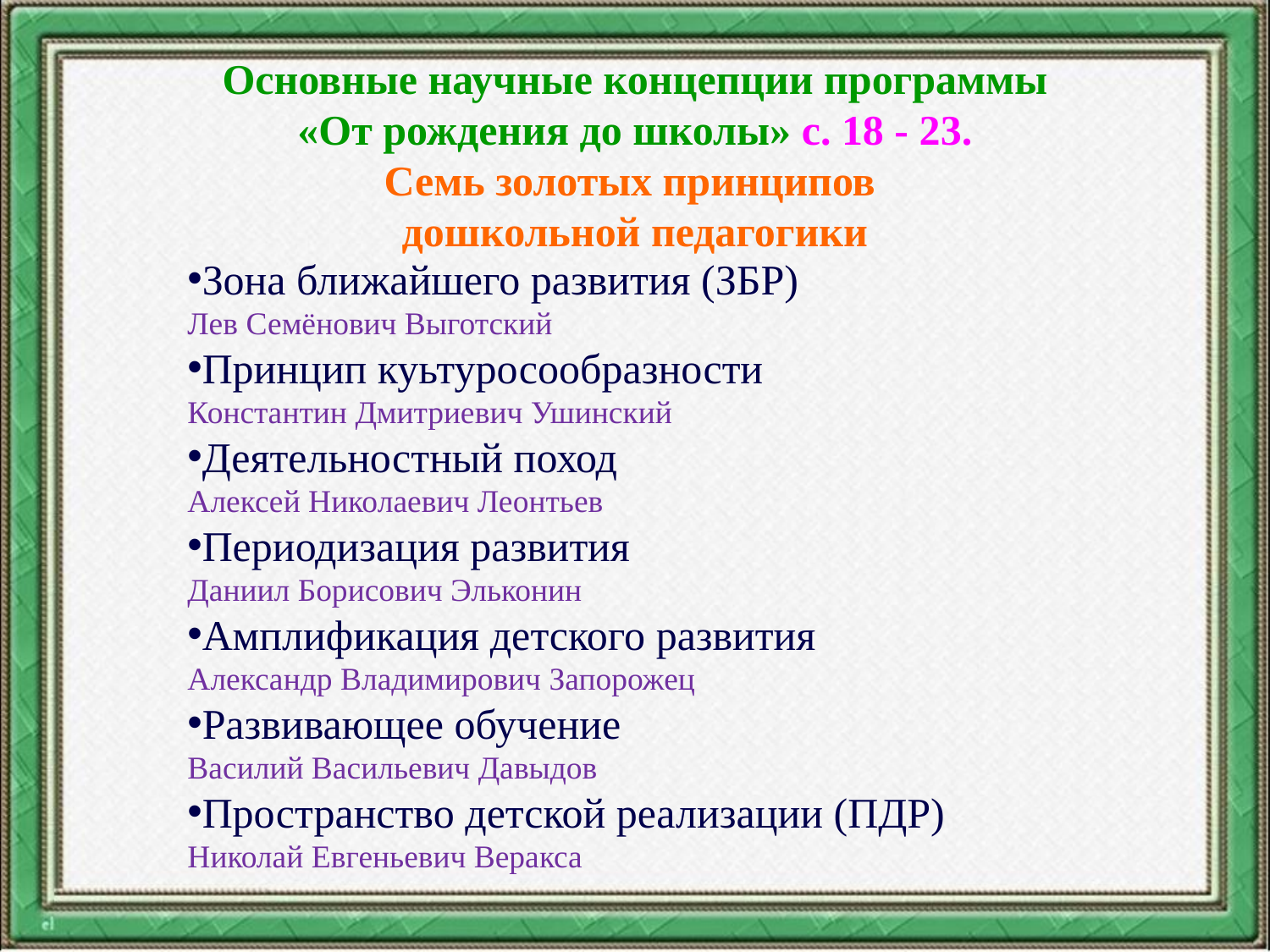

Основные научные концепции программы «От рождения до школы» с. 18 - 23.
Семь золотых принципов
дошкольной педагогики
Зона ближайшего развития (ЗБР)
Лев Семёнович Выготский
Принцип куьтуросообразности
Константин Дмитриевич Ушинский
Деятельностный поход
Алексей Николаевич Леонтьев
Периодизация развития
Даниил Борисович Эльконин
Амплификация детского развития
Александр Владимирович Запорожец
Развивающее обучение
Василий Васильевич Давыдов
Пространство детской реализации (ПДР)
Николай Евгеньевич Веракса